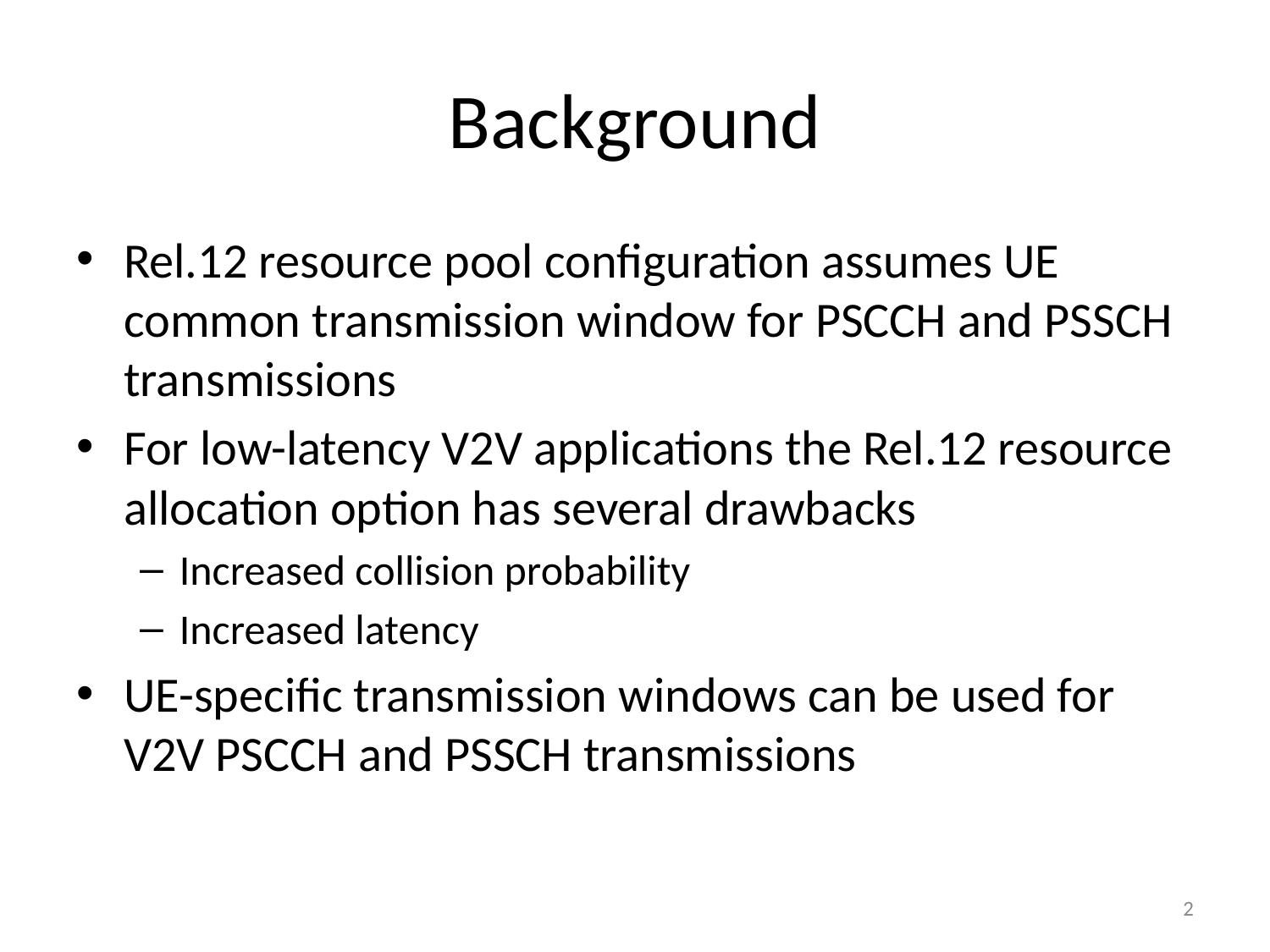

# Background
Rel.12 resource pool configuration assumes UE common transmission window for PSCCH and PSSCH transmissions
For low-latency V2V applications the Rel.12 resource allocation option has several drawbacks
Increased collision probability
Increased latency
UE-specific transmission windows can be used for V2V PSCCH and PSSCH transmissions
2